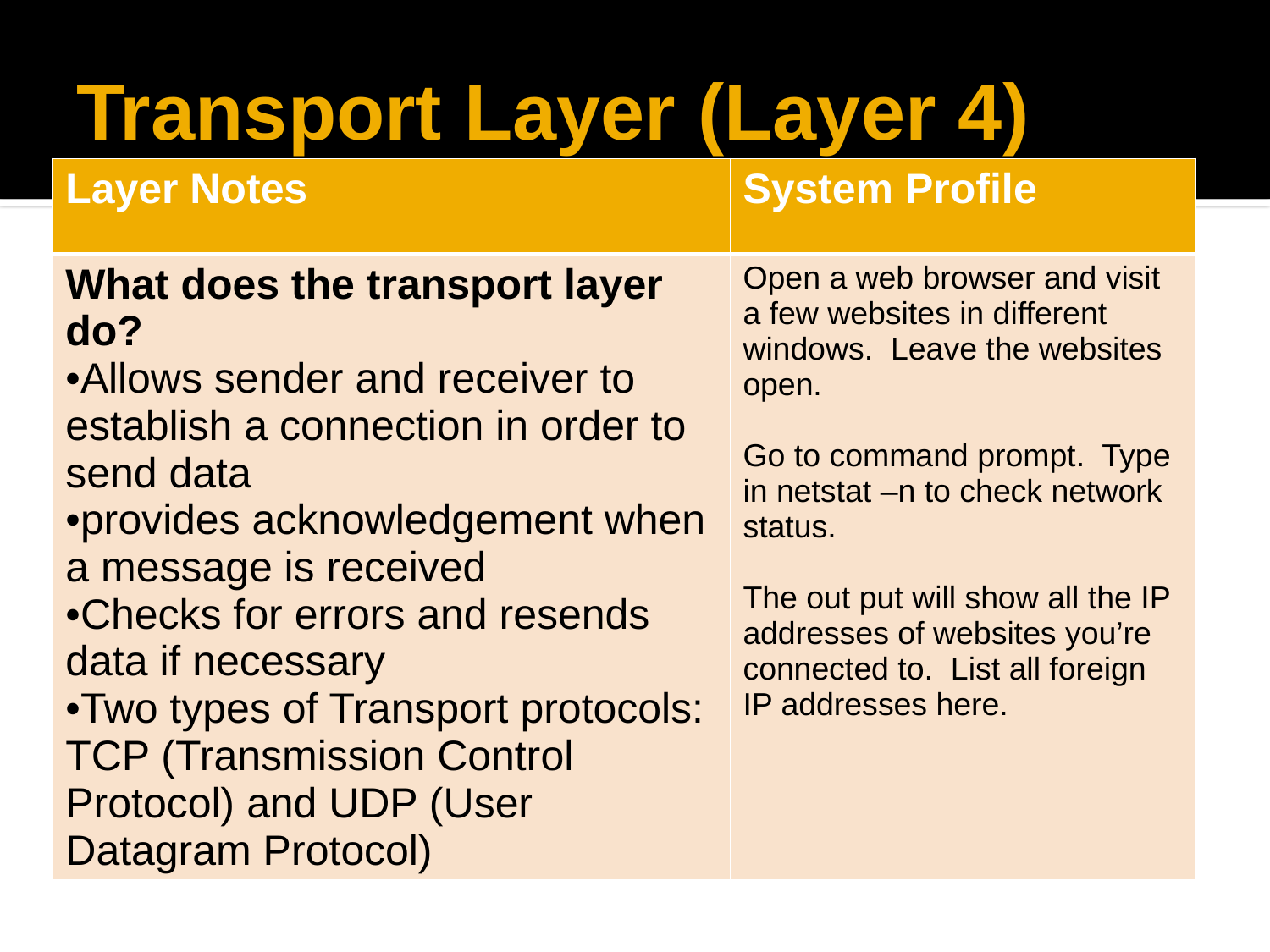

# Transport Layer (Layer 4)
| Layer Notes | System Profile |
| --- | --- |
| What does the transport layer do? Allows sender and receiver to establish a connection in order to send data provides acknowledgement when a message is received Checks for errors and resends data if necessary Two types of Transport protocols: TCP (Transmission Control Protocol) and UDP (User Datagram Protocol) | Open a web browser and visit a few websites in different windows. Leave the websites open. Go to command prompt. Type in netstat –n to check network status. The out put will show all the IP addresses of websites you’re connected to. List all foreign IP addresses here. |